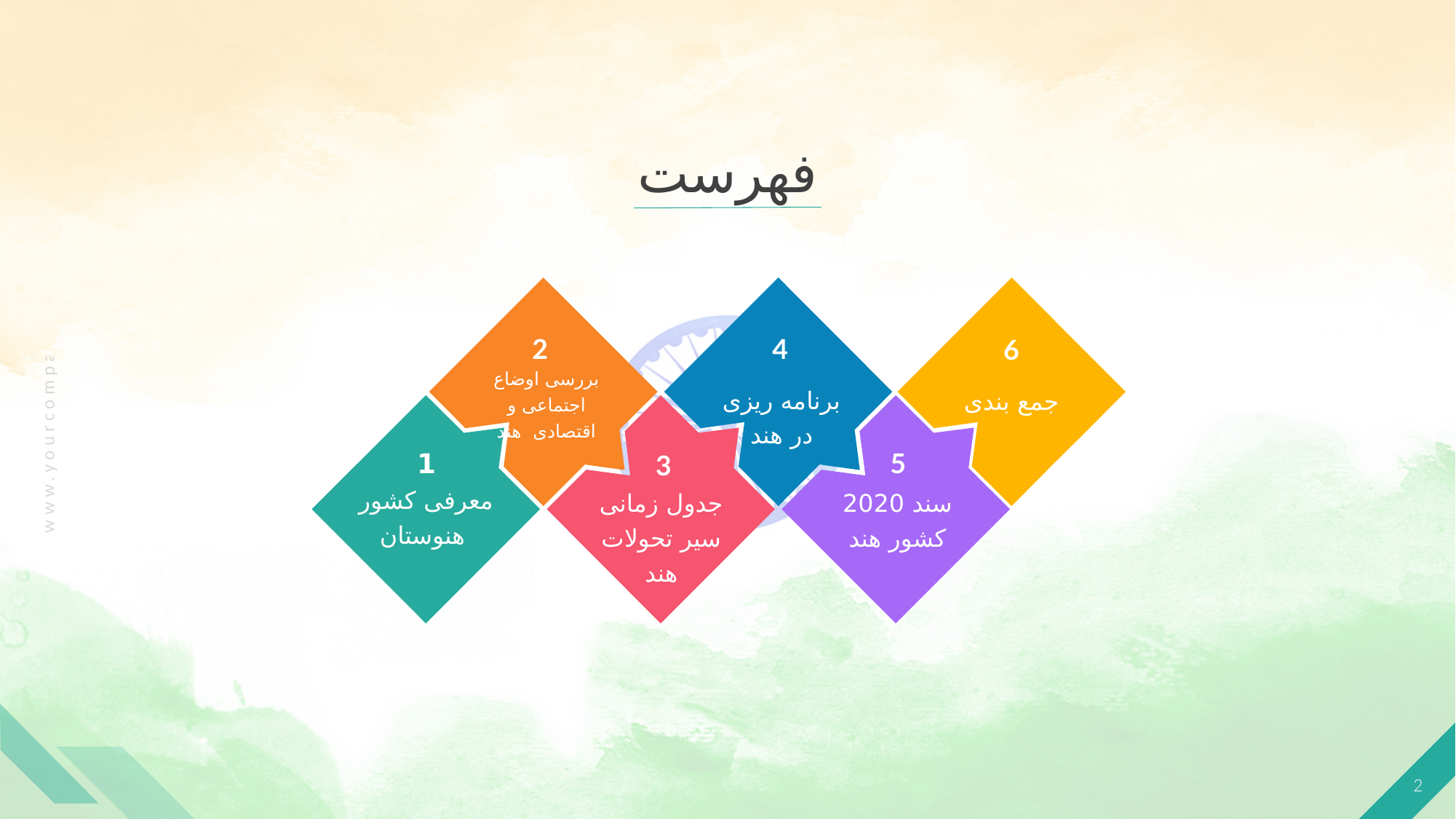

فهرست

2
4
6
بررسی اوضاع اجتماعی و اقتصادی  هند
برنامه ریزی در هند
جمع بندی

5
1
3

معرفی کشور  هنوستان
جدول زمانی سیر تحولات هند
سند 2020 کشور هند